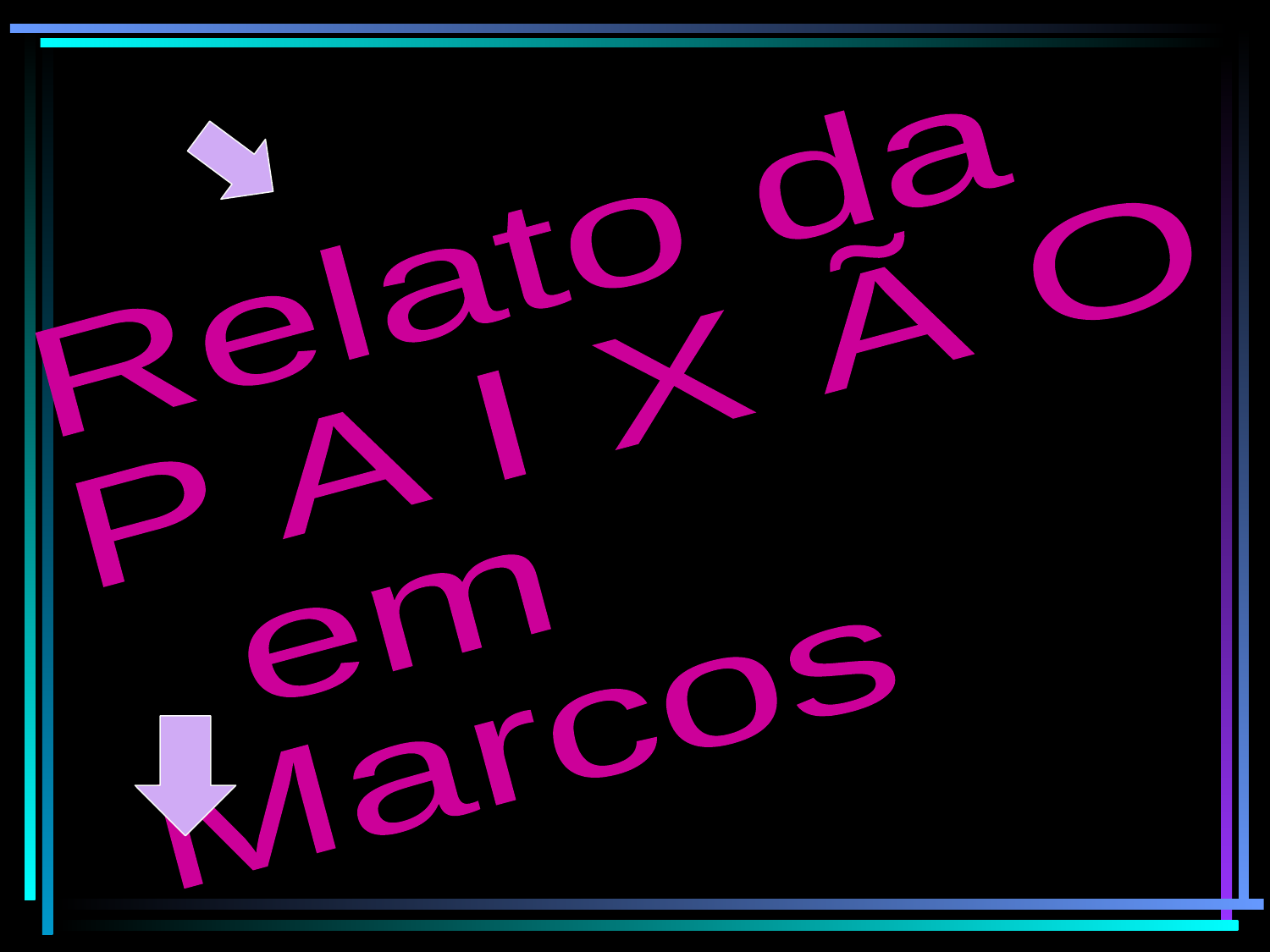

Relato da
P A I X Ã O
  em
Marcos